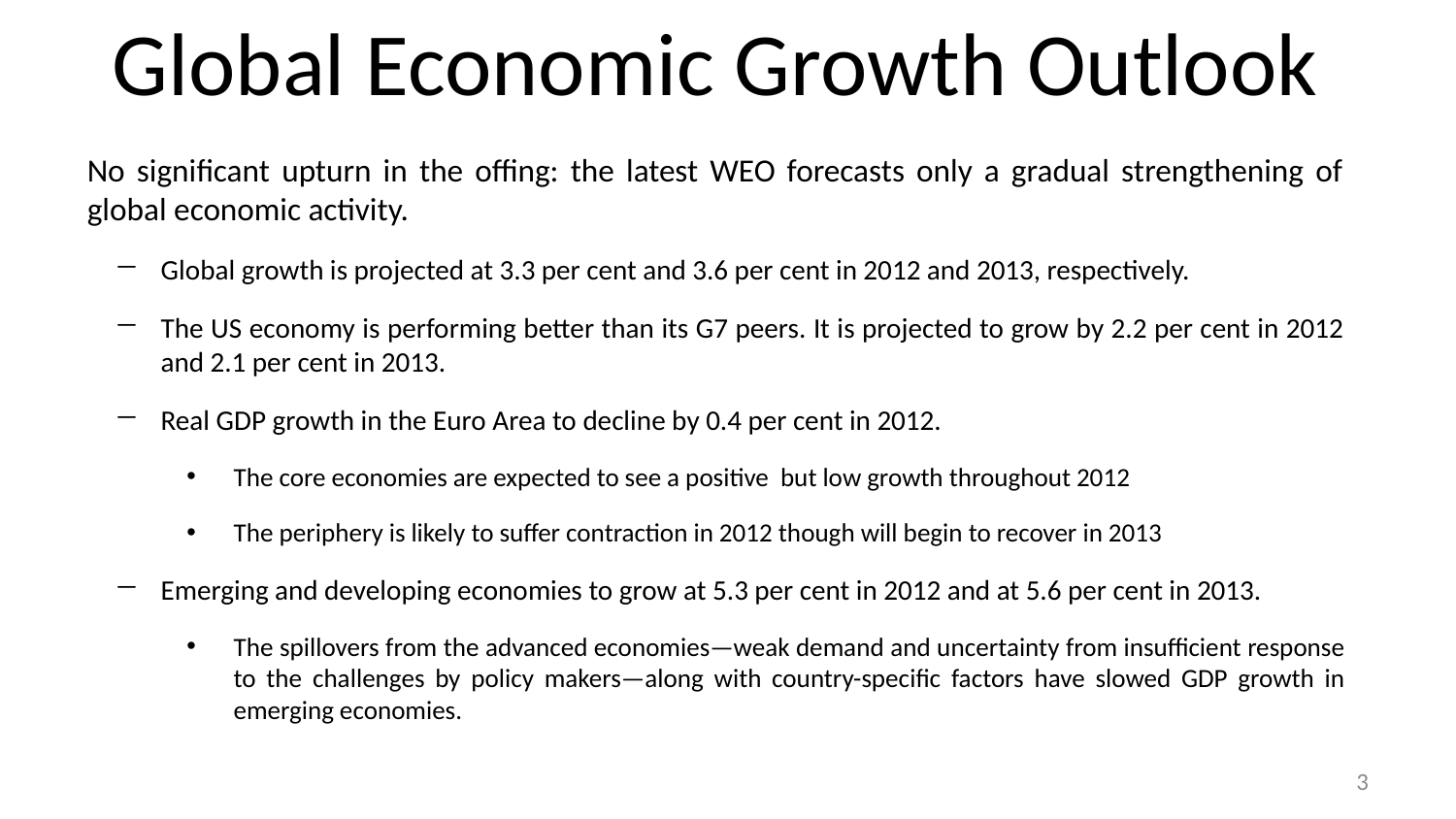

Global Economic Growth Outlook
No significant upturn in the offing: the latest WEO forecasts only a gradual strengthening of global economic activity.
Global growth is projected at 3.3 per cent and 3.6 per cent in 2012 and 2013, respectively.
The US economy is performing better than its G7 peers. It is projected to grow by 2.2 per cent in 2012 and 2.1 per cent in 2013.
Real GDP growth in the Euro Area to decline by 0.4 per cent in 2012.
The core economies are expected to see a positive  but low growth throughout 2012
The periphery is likely to suffer contraction in 2012 though will begin to recover in 2013
Emerging and developing economies to grow at 5.3 per cent in 2012 and at 5.6 per cent in 2013.
The spillovers from the advanced economies—weak demand and uncertainty from insufficient response to the challenges by policy makers—along with country-specific factors have slowed GDP growth in emerging economies.
3